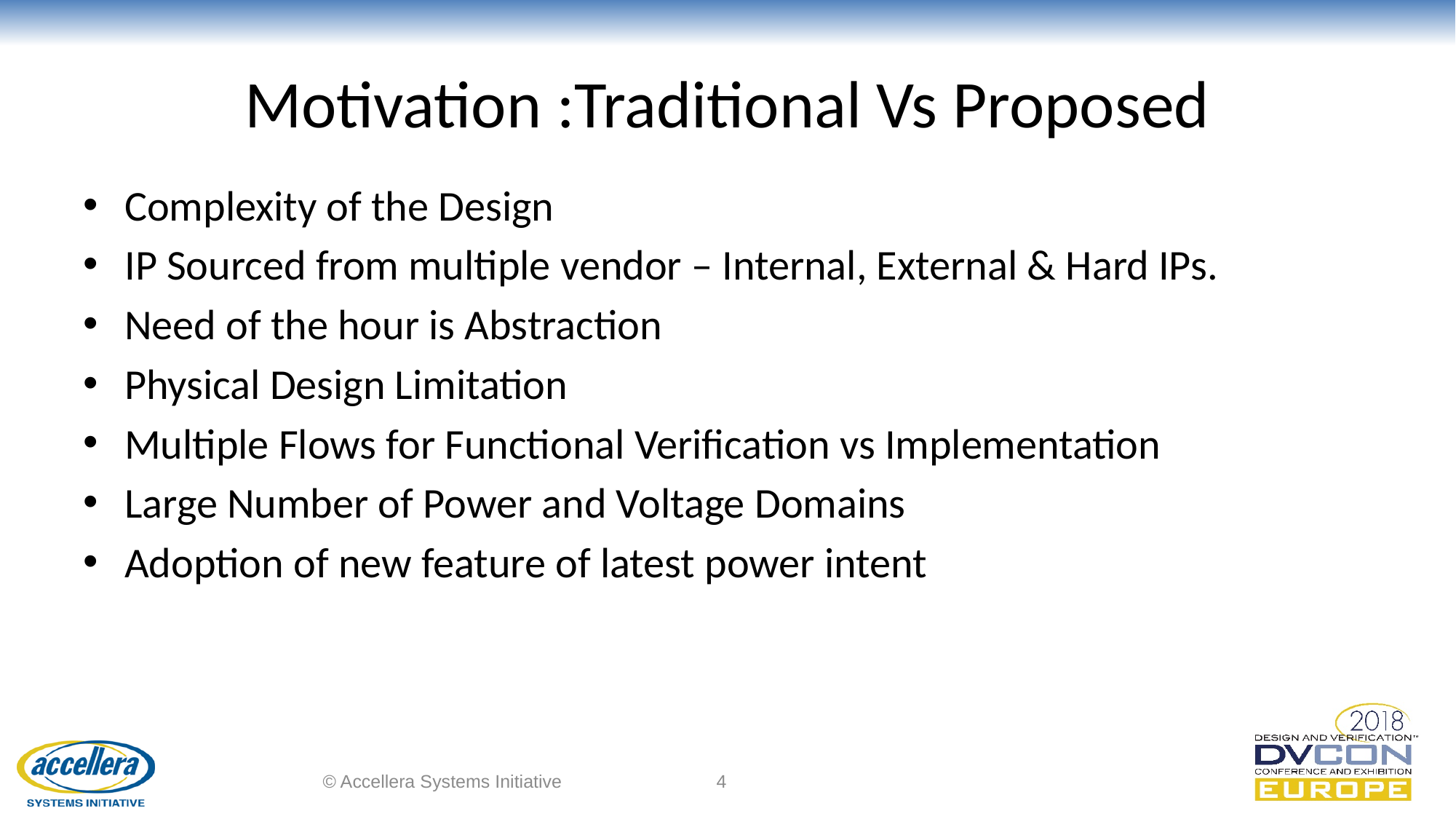

# Motivation :Traditional Vs Proposed
Complexity of the Design
IP Sourced from multiple vendor – Internal, External & Hard IPs.
Need of the hour is Abstraction
Physical Design Limitation
Multiple Flows for Functional Verification vs Implementation
Large Number of Power and Voltage Domains
Adoption of new feature of latest power intent
© Accellera Systems Initiative
4